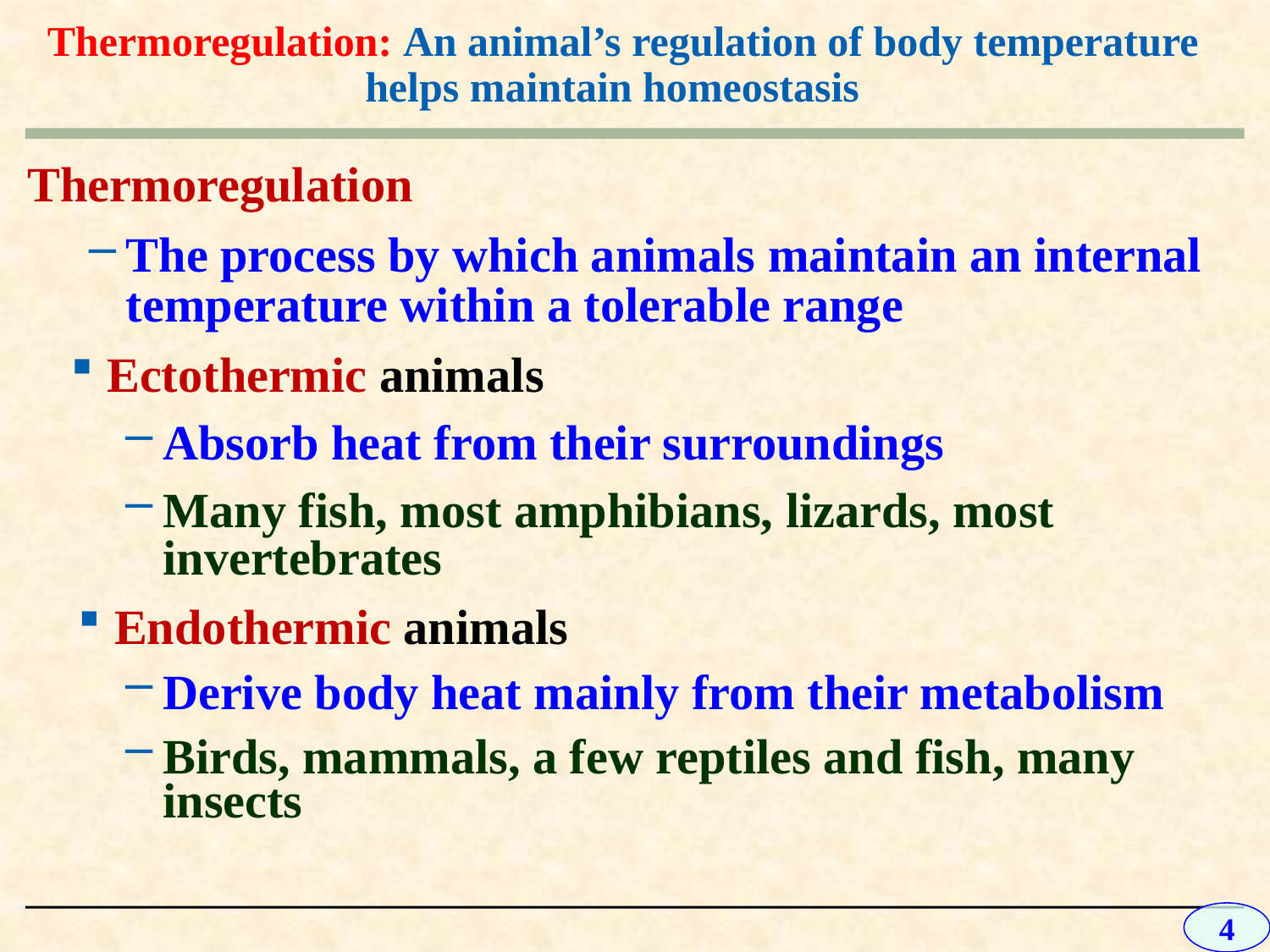

# Thermoregulation: An animal’s regulation of body temperature helps maintain homeostasis

Thermoregulation
The process by which animals maintain an internal temperature within a tolerable range
Ectothermic animals
Absorb heat from their surroundings
Many fish, most amphibians, lizards, most invertebrates
Endothermic animals
Derive body heat mainly from their metabolism
Birds, mammals, a few reptiles and fish, many insects
4